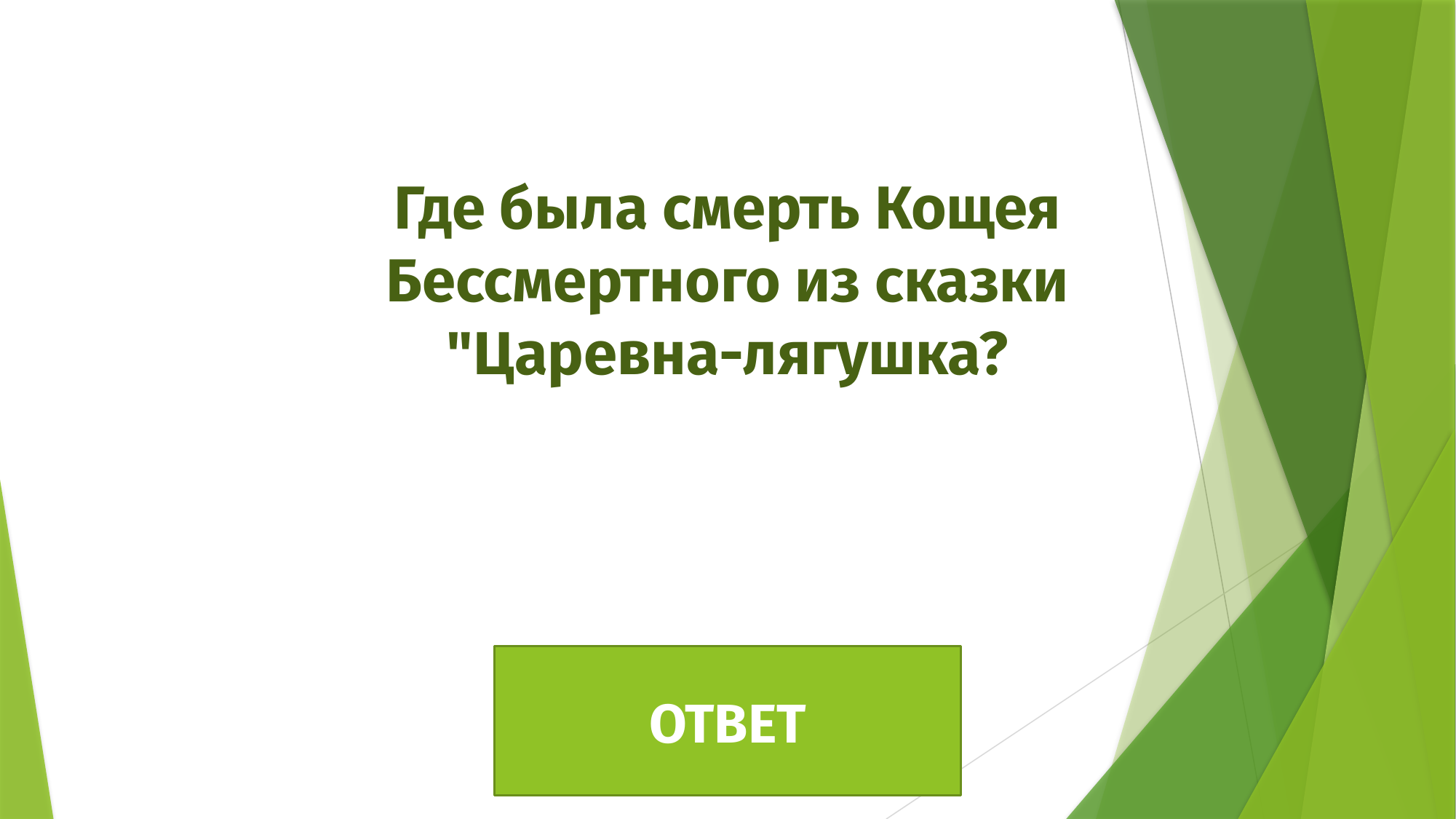

Где была смерть Кощея Бессмертного из сказки "Царевна-лягушка?